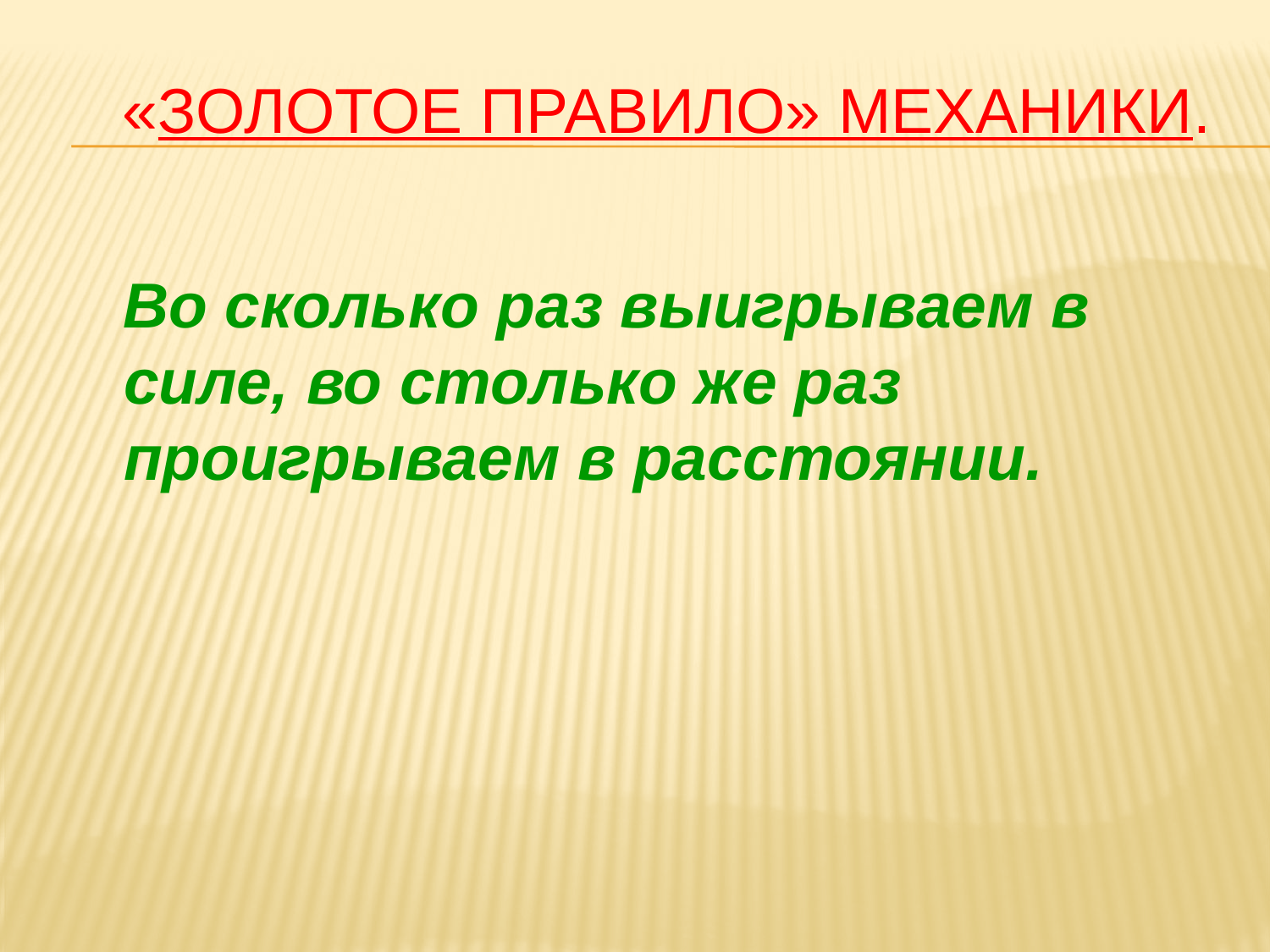

# «золотое правило» механики.
   Во сколько раз выигрываем в силе, во столько же раз проигрываем в расстоянии.